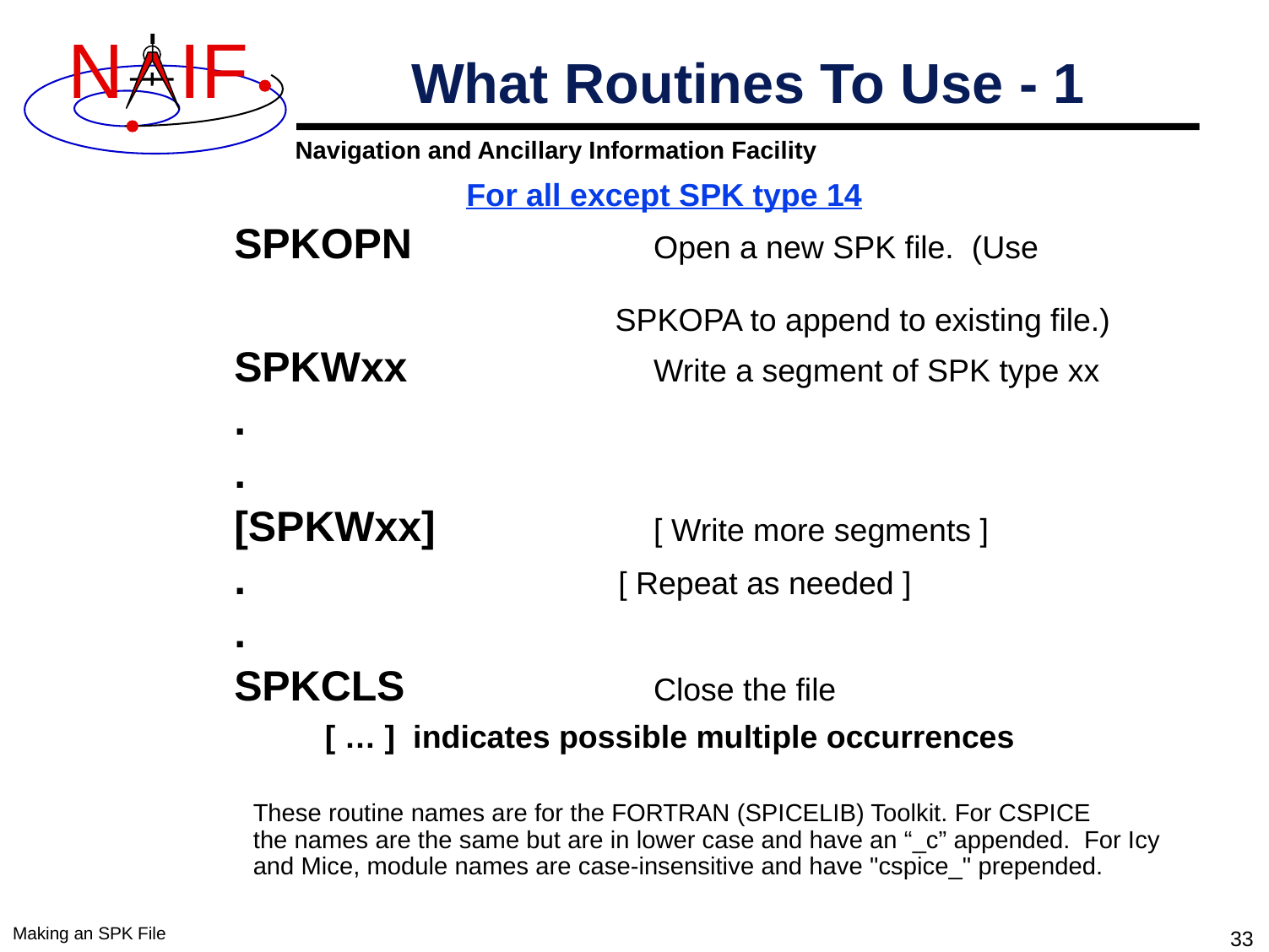

# What Routines To Use - 1
For all except SPK type 14
SPKOPN		Open a new SPK file.  (Use
                                           SPKOPA to append to existing file.)
SPKWxx		Write a segment of SPK type xx
.
.
[SPKWxx]		[ Write more segments ]
.                                [ Repeat as needed ]
.
SPKCLS		Close the file
[ … ]  indicates possible multiple occurrences
These routine names are for the FORTRAN (SPICELIB) Toolkit. For CSPICE
the names are the same but are in lower case and have an “_c” appended.  For Icy and Mice, module names are case-insensitive and have "cspice_" prepended.
Making an SPK File
33